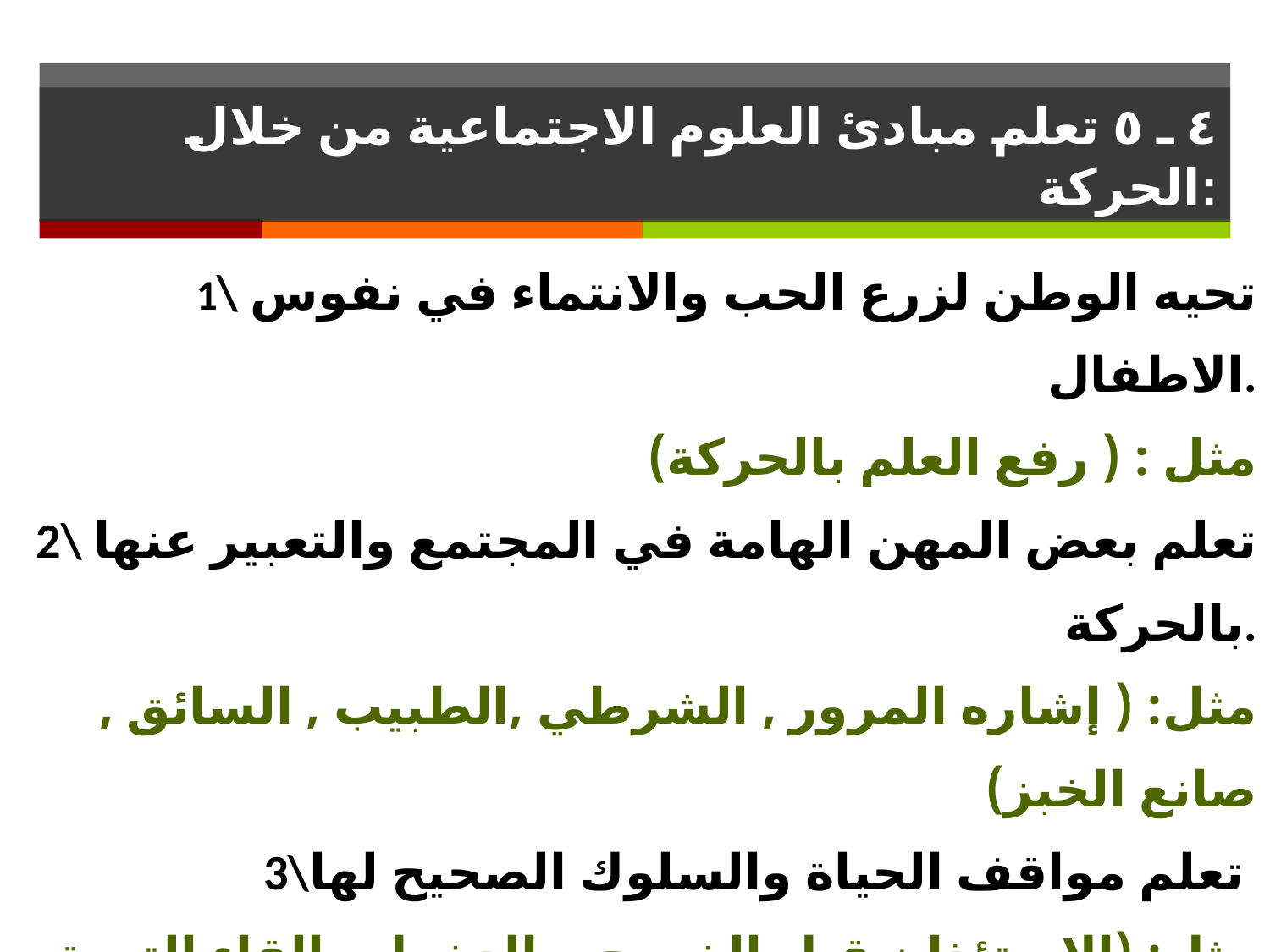

# ٤ ـ ٥ تعلم مبادئ العلوم الاجتماعية من خلال الحركة:
1\ تحيه الوطن لزرع الحب والانتماء في نفوس الاطفال.
مثل : ( رفع العلم بالحركة)
2\ تعلم بعض المهن الهامة في المجتمع والتعبير عنها بالحركة.
مثل: ( إشاره المرور , الشرطي ,الطبيب , السائق , صانع الخبز)
3\تعلم مواقف الحياة والسلوك الصحيح لها
مثل: (الاستئذان قبل الخروج و الدخول , إلقاء التحية, المساعدة أثناء الحريق)
4\تعلم  ثقافة المجتمع مع الجماعة من خلال القصة الحركية والأنشطة الإيقاعية.